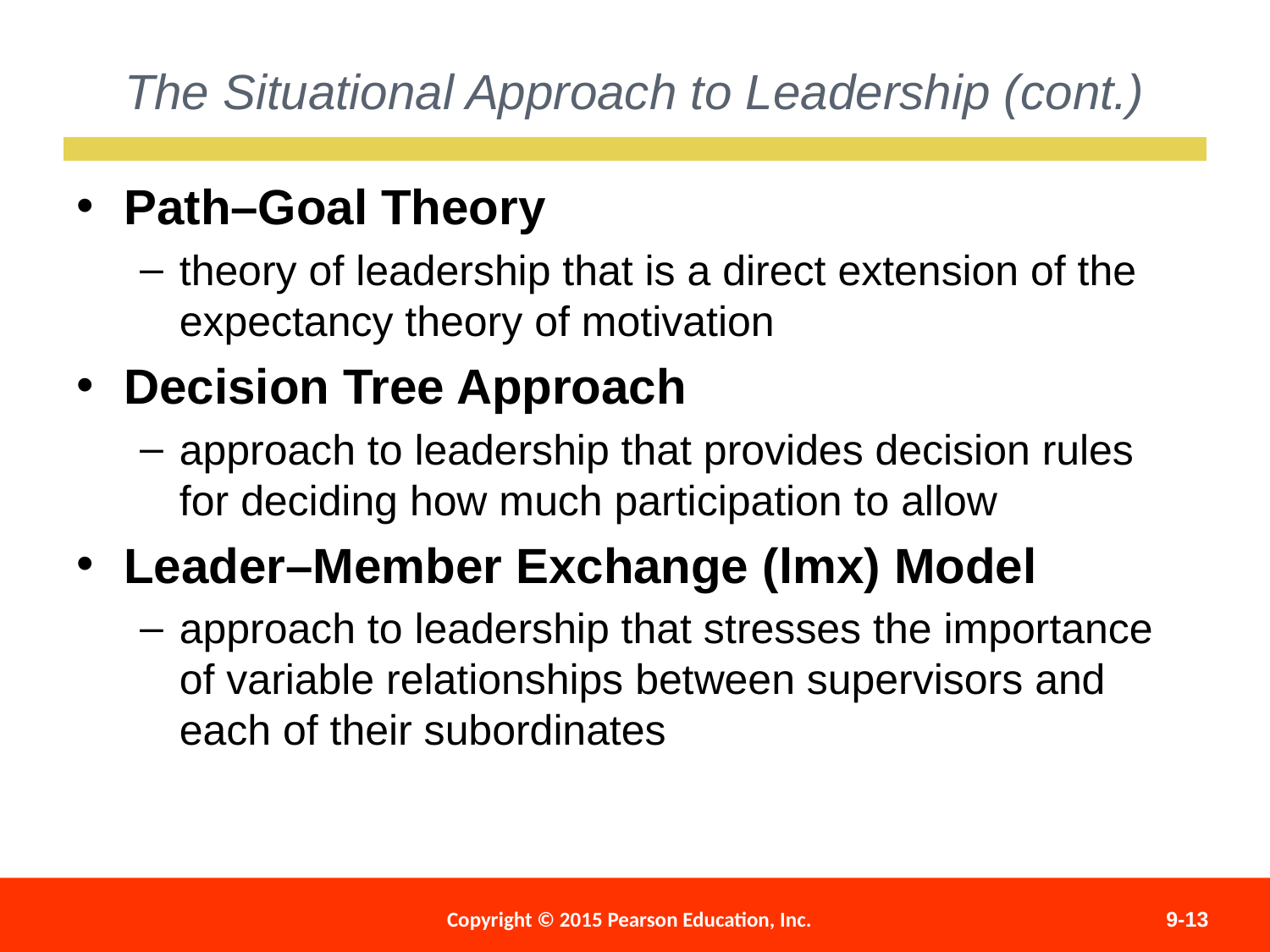

The Situational Approach to Leadership (cont.)
Path–Goal Theory
theory of leadership that is a direct extension of the expectancy theory of motivation
Decision Tree Approach
approach to leadership that provides decision rules for deciding how much participation to allow
Leader–Member Exchange (lmx) Model
approach to leadership that stresses the importance of variable relationships between supervisors and each of their subordinates